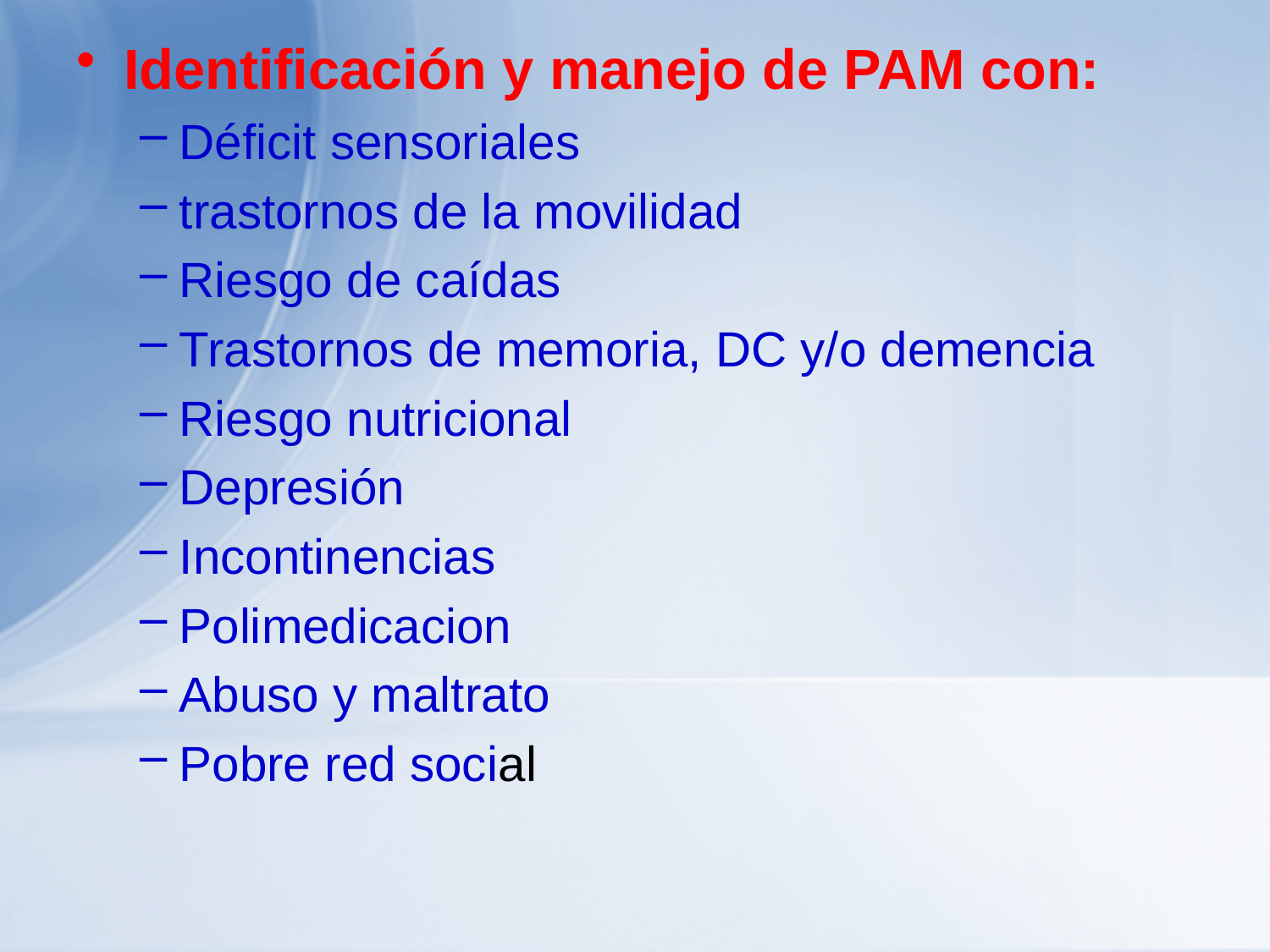

Identificación y manejo de PAM con:
Déficit sensoriales
trastornos de la movilidad
Riesgo de caídas
Trastornos de memoria, DC y/o demencia
Riesgo nutricional
Depresión
Incontinencias
Polimedicacion
Abuso y maltrato
Pobre red social